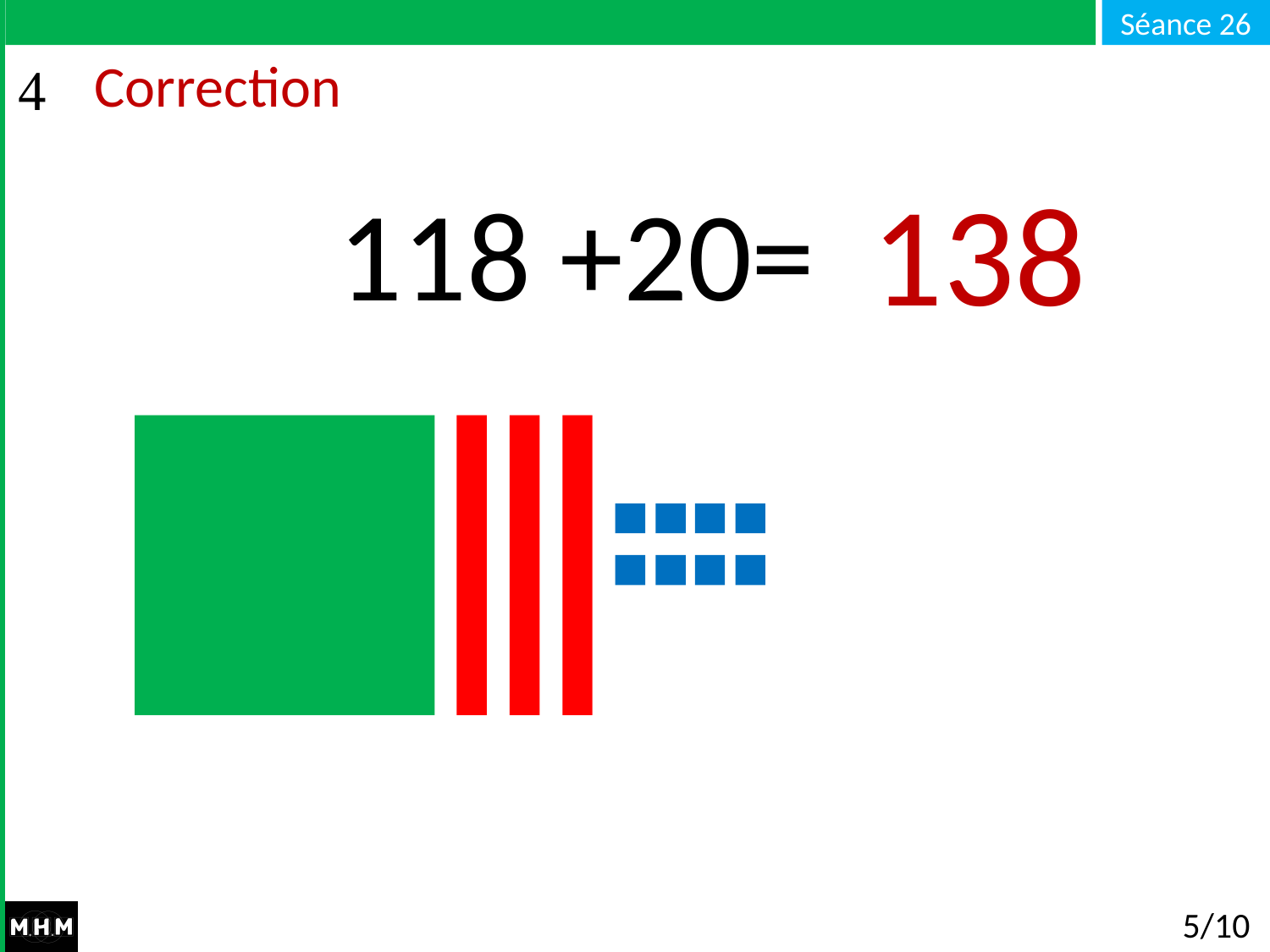

# Correction
138
118 +20= …

5/10